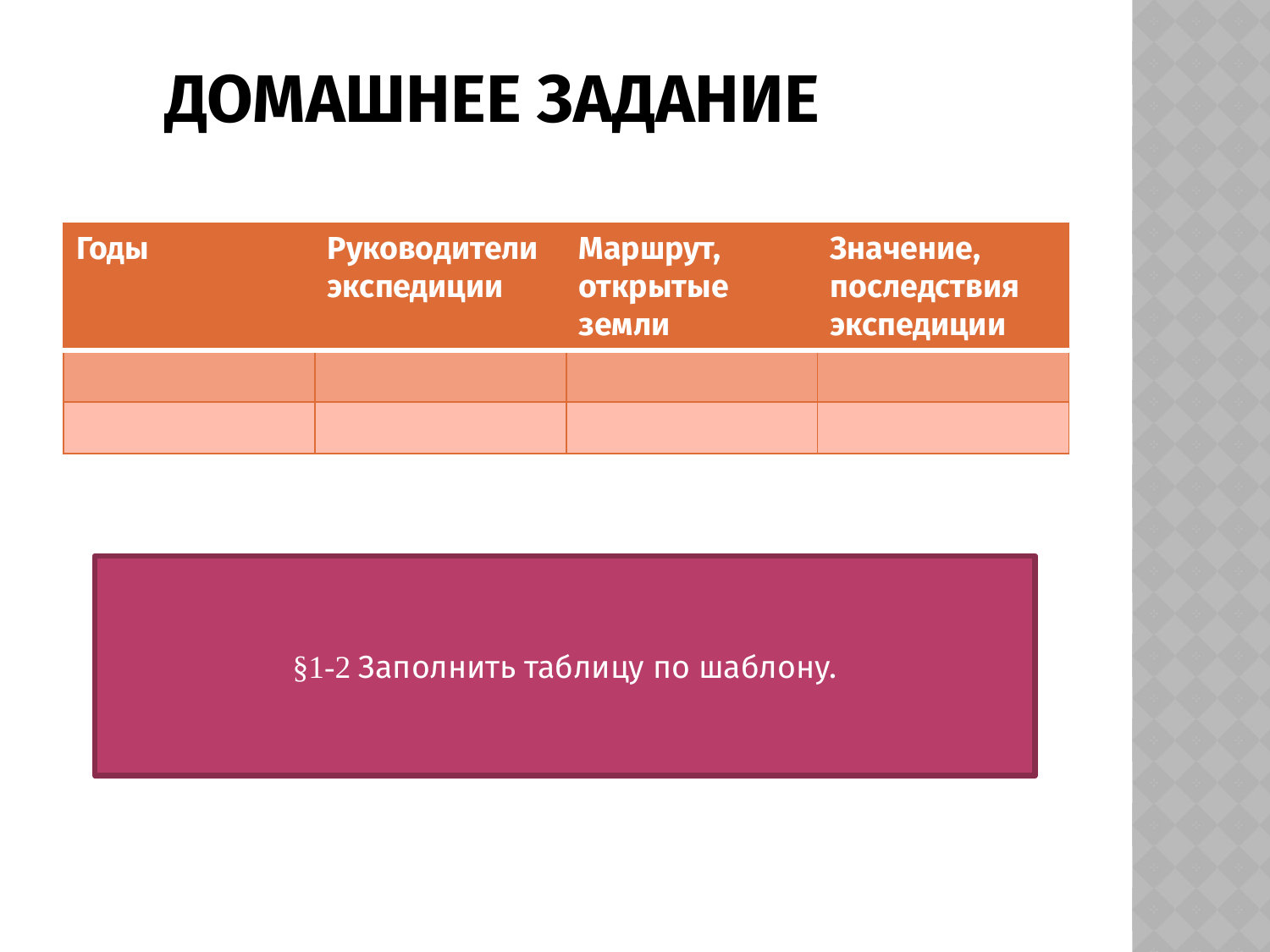

# Домашнее задание
| Годы | Руководители экспедиции | Маршрут, открытые земли | Значение, последствия экспедиции |
| --- | --- | --- | --- |
|  |  |  |  |
|  |  |  |  |
§1-2 Заполнить таблицу по шаблону.